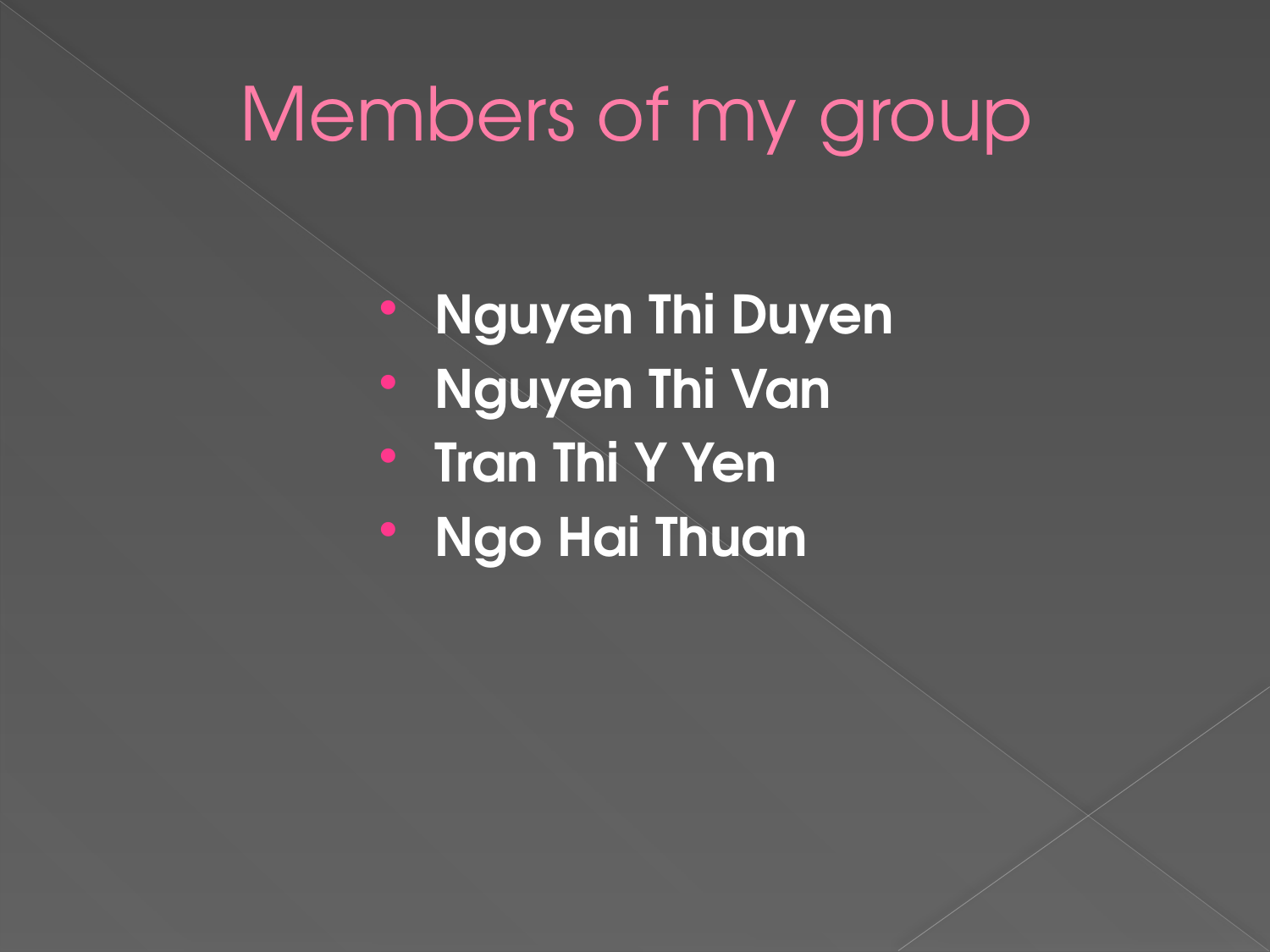

# Members of my group
Nguyen Thi Duyen
Nguyen Thi Van
Tran Thi Y Yen
Ngo Hai Thuan